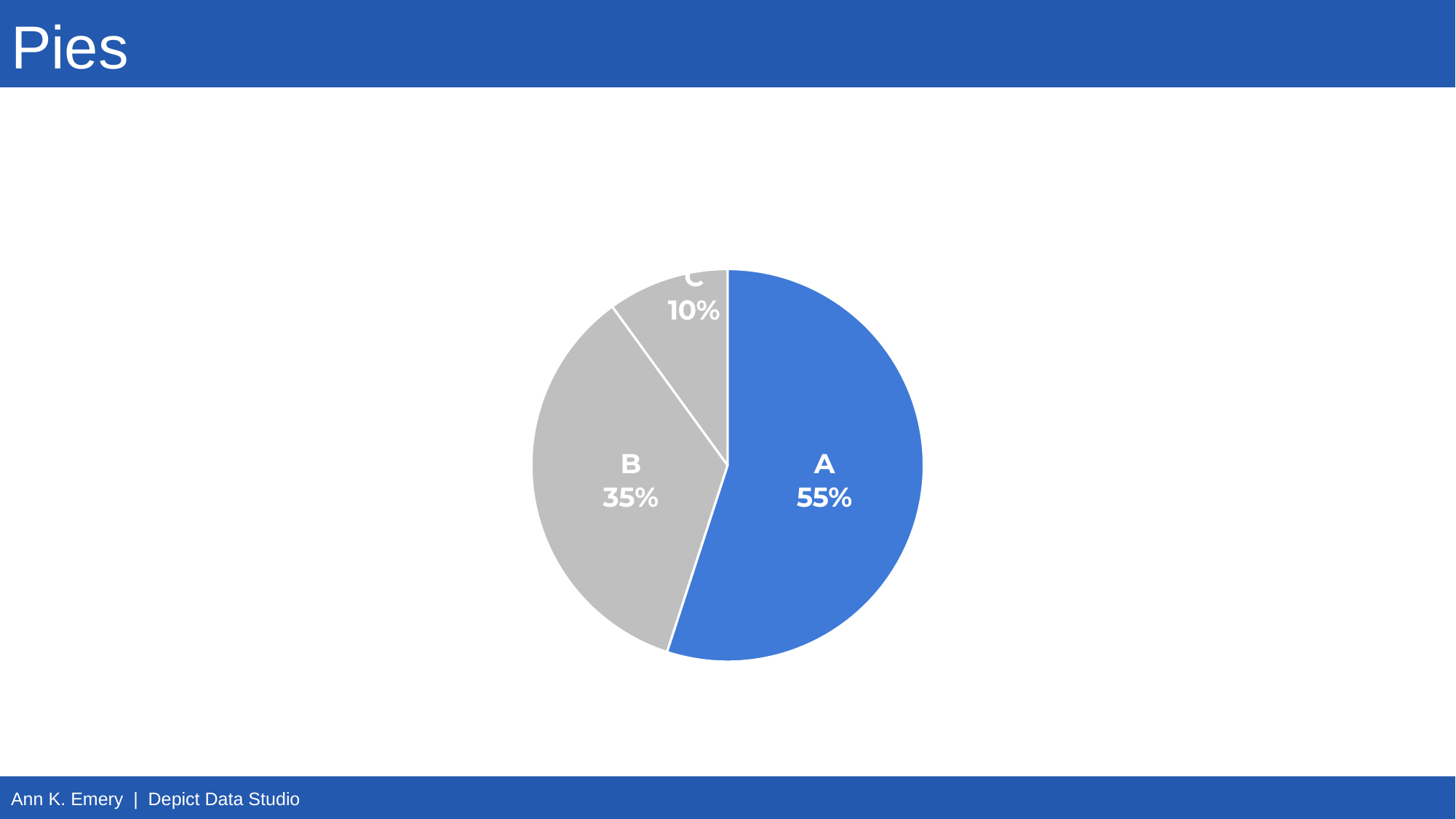

# Pies

### Chart

| Category | Sales |
|---|---|
| A | 0.55 |
| B | 0.35 |
| C | 0.1 |
Ann K. Emery  |  Depict Data Studio